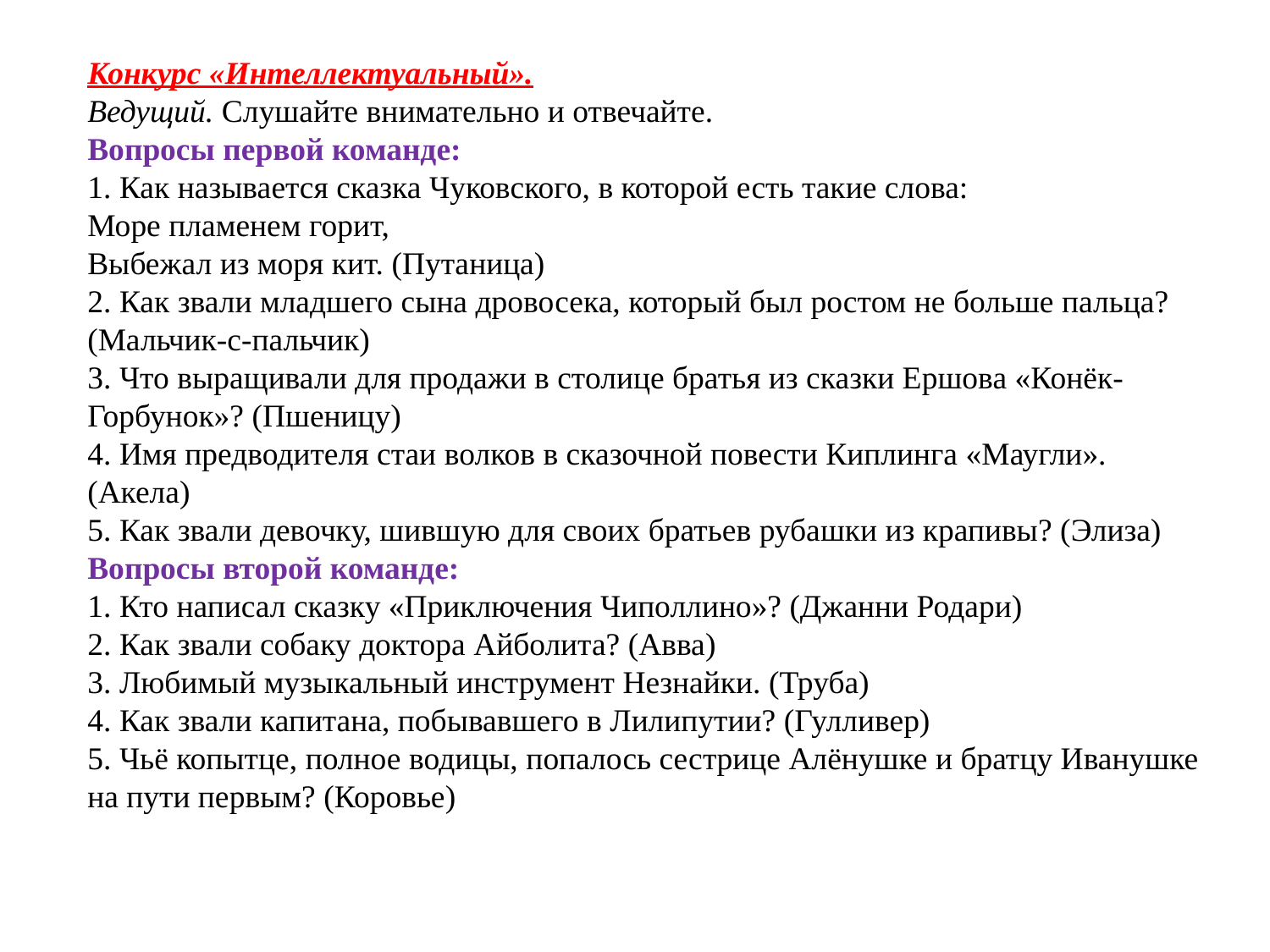

Конкурс «Интеллектуальный».
Ведущий. Слушайте внимательно и отвечайте.
Вопросы первой команде:
1. Как называется сказка Чуковского, в которой есть такие слова:
Море пламенем горит,
Выбежал из моря кит. (Путаница)
2. Как звали младшего сына дровосека, который был ростом не больше пальца? (Мальчик-с-пальчик)
3. Что выращивали для продажи в столице братья из сказки Ершова «Конёк-Горбунок»? (Пшеницу)
4. Имя предводителя стаи волков в сказочной повести Киплинга «Маугли». (Акела)
5. Как звали девочку, шившую для своих братьев рубашки из крапивы? (Элиза)
Вопросы второй команде:
1. Кто написал сказку «Приключения Чиполлино»? (Джанни Родари)
2. Как звали собаку доктора Айболита? (Авва)
3. Любимый музыкальный инструмент Незнайки. (Труба)
4. Как звали капитана, побывавшего в Лилипутии? (Гулливер)
5. Чьё копытце, полное водицы, попалось сестрице Алёнушке и братцу Иванушке на пути первым? (Коровье)